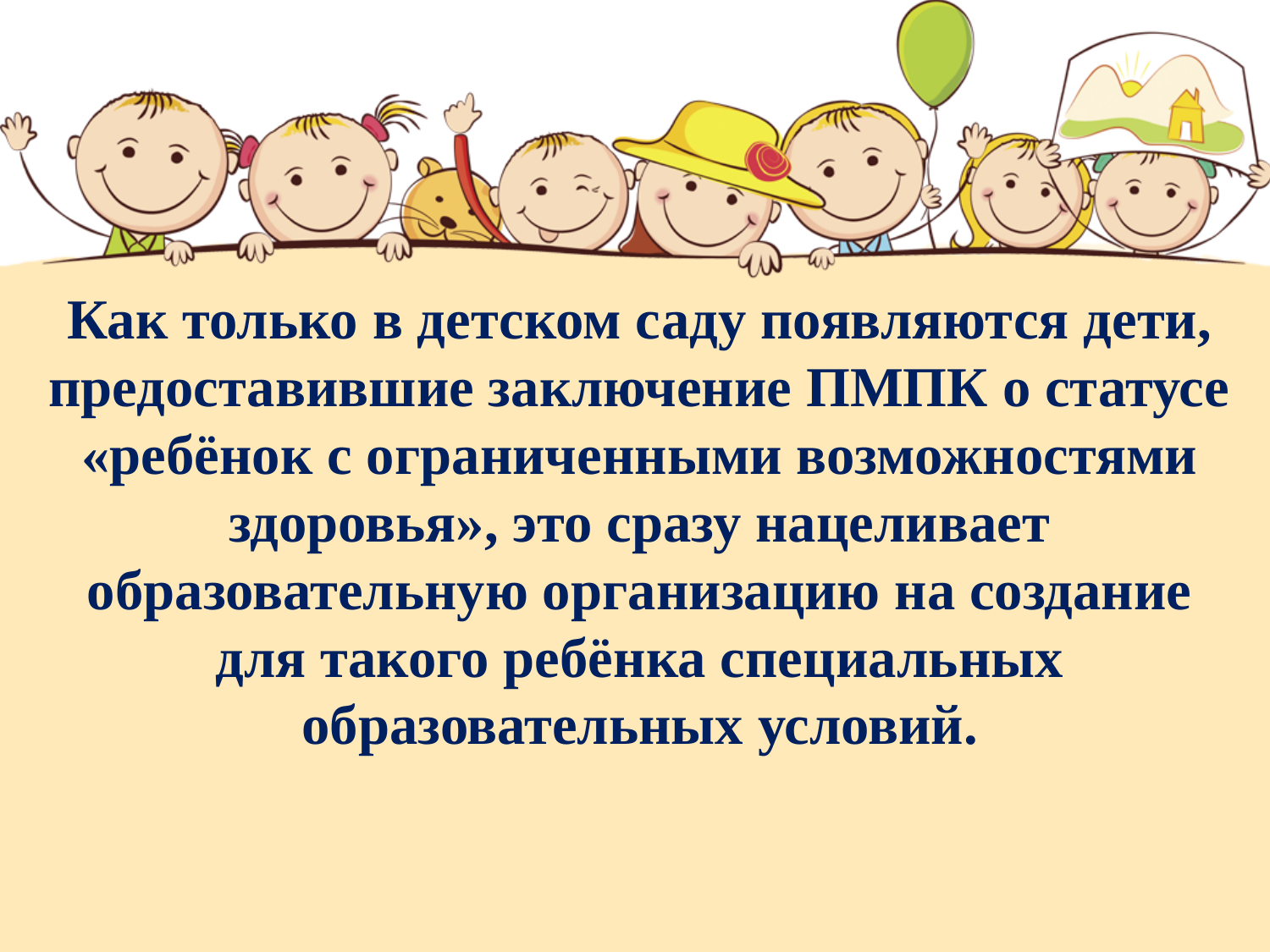

Как только в детском саду появляются дети, предоставившие заключение ПМПК о статусе «ребёнок с ограниченными возможностями здоровья», это сразу нацеливает образовательную организацию на создание для такого ребёнка специальных образовательных условий.